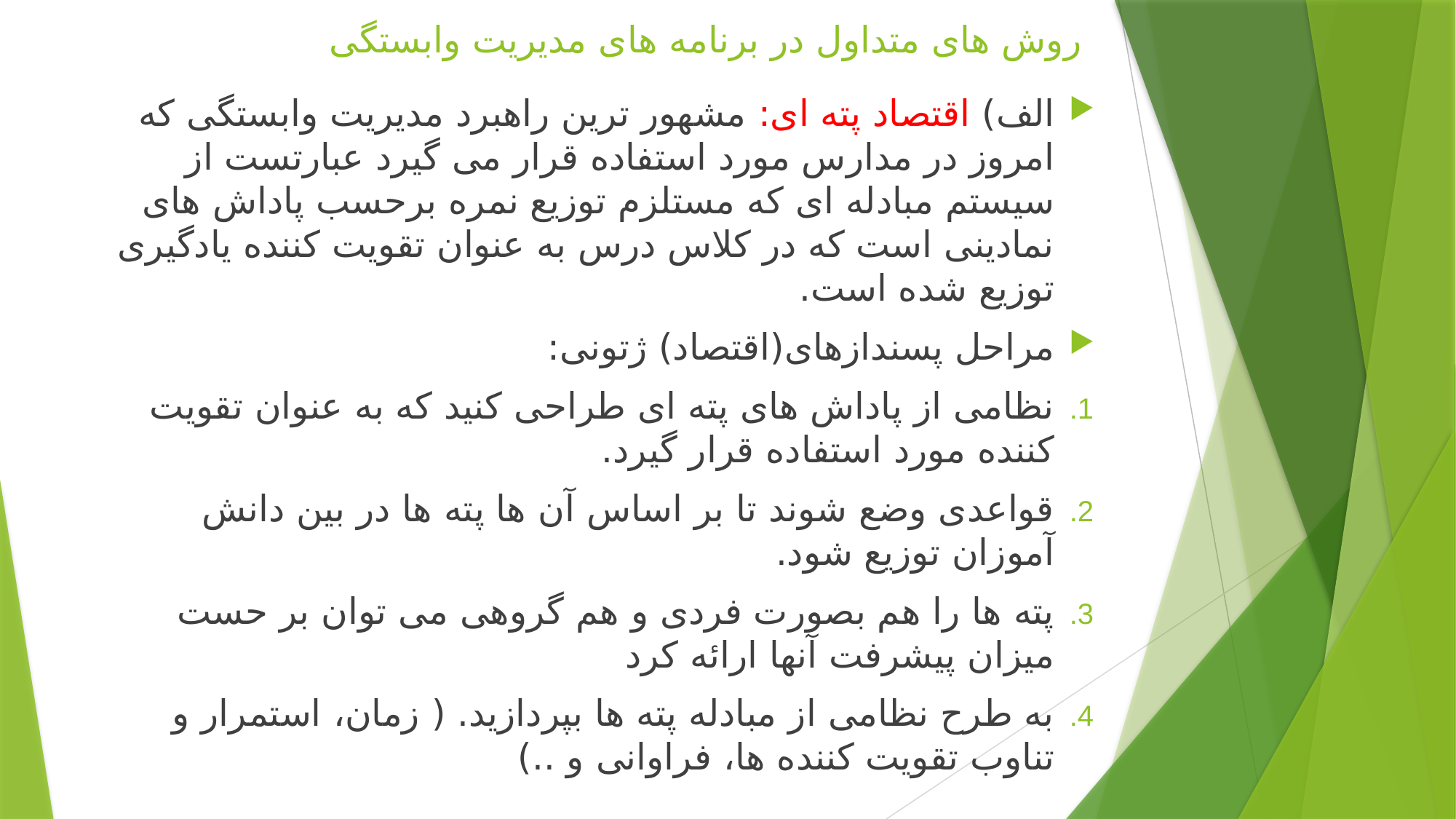

# روش های متداول در برنامه های مدیریت وابستگی
الف) اقتصاد پته ای: مشهور ترین راهبرد مدیریت وابستگی که امروز در مدارس مورد استفاده قرار می گیرد عبارتست از سیستم مبادله ای که مستلزم توزیع نمره برحسب پاداش های نمادینی است که در کلاس درس به عنوان تقویت کننده یادگیری توزیع شده است.
مراحل پسندازهای(اقتصاد) ژتونی:
نظامی از پاداش های پته ای طراحی کنید که به عنوان تقویت کننده مورد استفاده قرار گیرد.
قواعدی وضع شوند تا بر اساس آن ها پته ها در بین دانش آموزان توزیع شود.
پته ها را هم بصورت فردی و هم گروهی می توان بر حست میزان پیشرفت آنها ارائه کرد
به طرح نظامی از مبادله پته ها بپردازید. ( زمان، استمرار و تناوب تقویت کننده ها، فراوانی و ..)